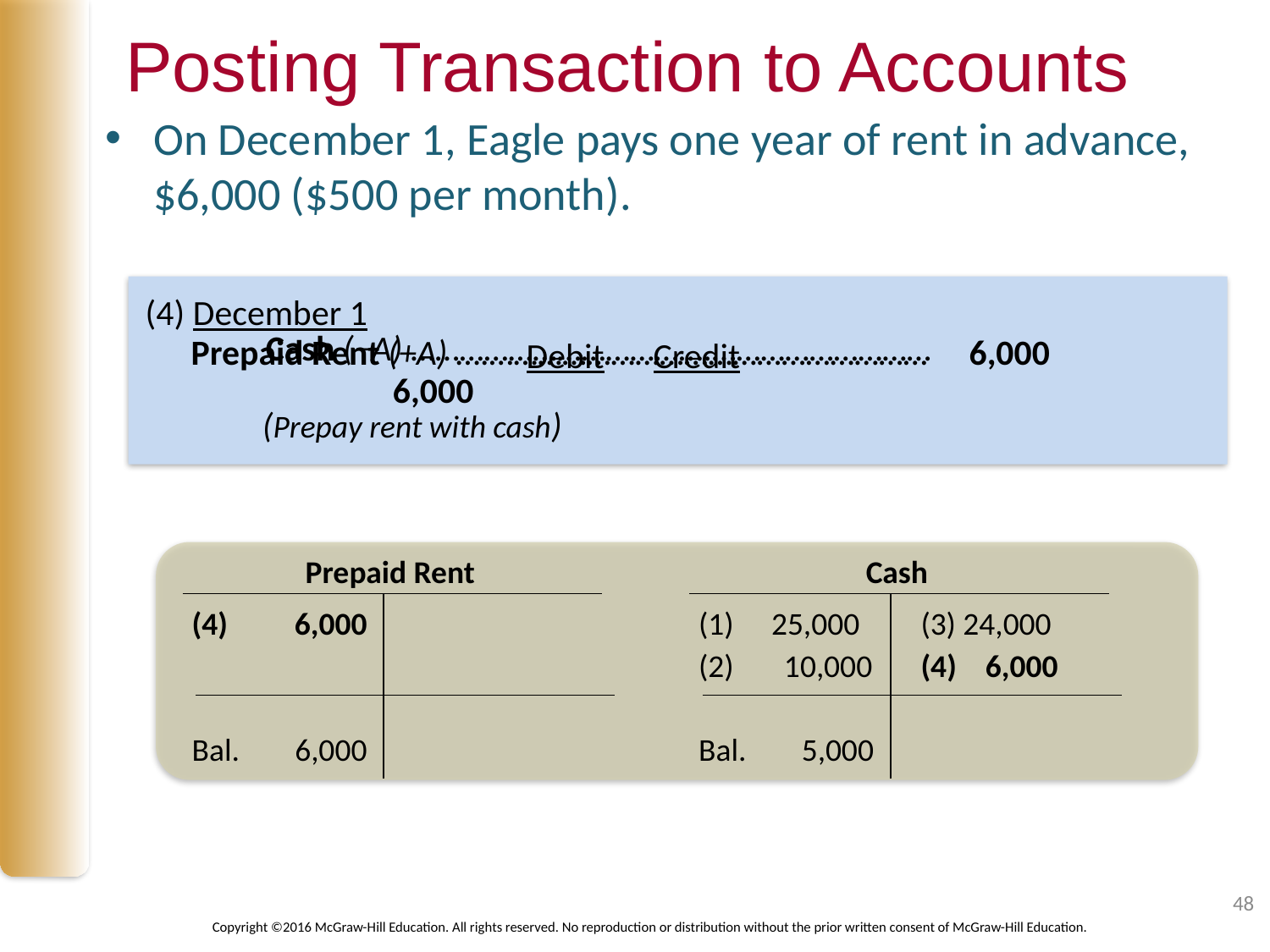

# Posting Transaction to Accounts
On December 1, Eagle pays one year of rent in advance, $6,000 ($500 per month).

(4) December 1										Debit	Credit
Prepaid Rent (+A) ….………………………………………………	  6,000
Cash (−A) ……………………………….………………………			6,000
(Prepay rent with cash)

Prepaid Rent
(4)	6,000

Bal. 	6,000
Cash
(1)	25,000  	(3) 24,000
(2)       10,000 	(4)    6,000

Bal. 	5,000
48
Copyright ©2016 McGraw-Hill Education. All rights reserved. No reproduction or distribution without the prior written consent of McGraw-Hill Education.